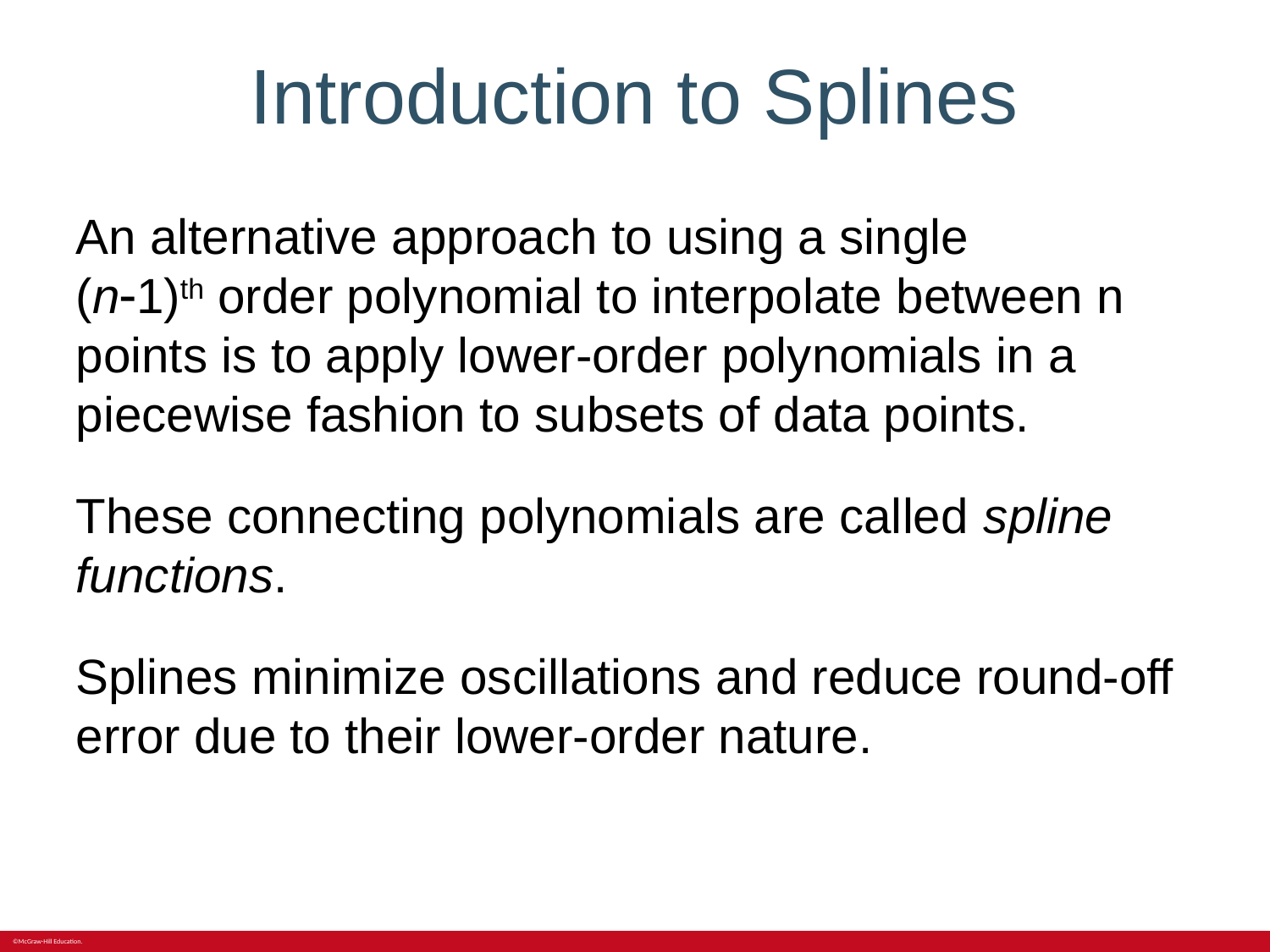

# Introduction to Splines
An alternative approach to using a single
(n−1)th order polynomial to interpolate between n points is to apply lower-order polynomials in a piecewise fashion to subsets of data points.
These connecting polynomials are called spline functions.
Splines minimize oscillations and reduce round-off error due to their lower-order nature.